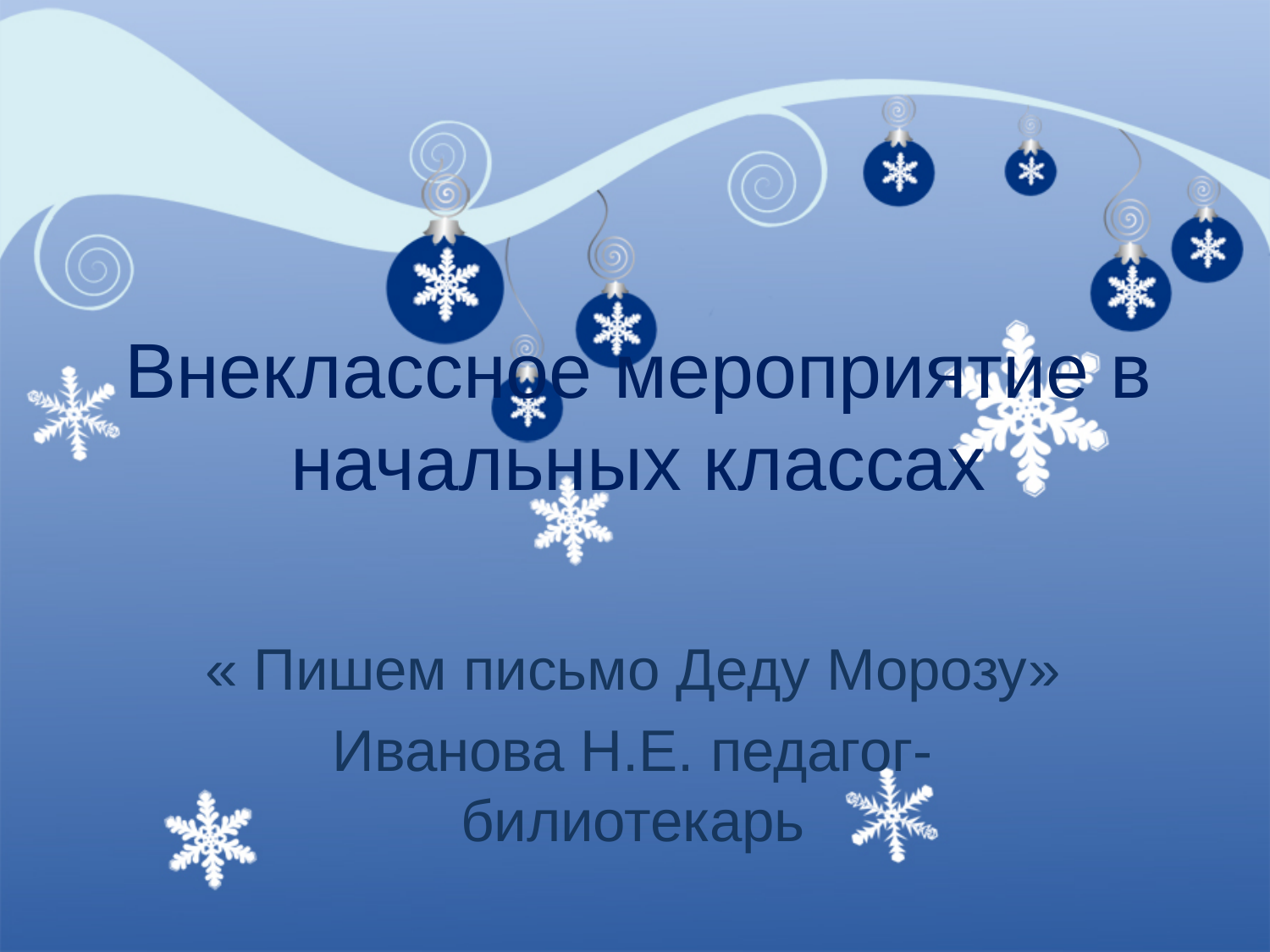

# Внеклассное мероприятие в начальных классах
« Пишем письмо Деду Морозу»
Иванова Н.Е. педагог-билиотекарь